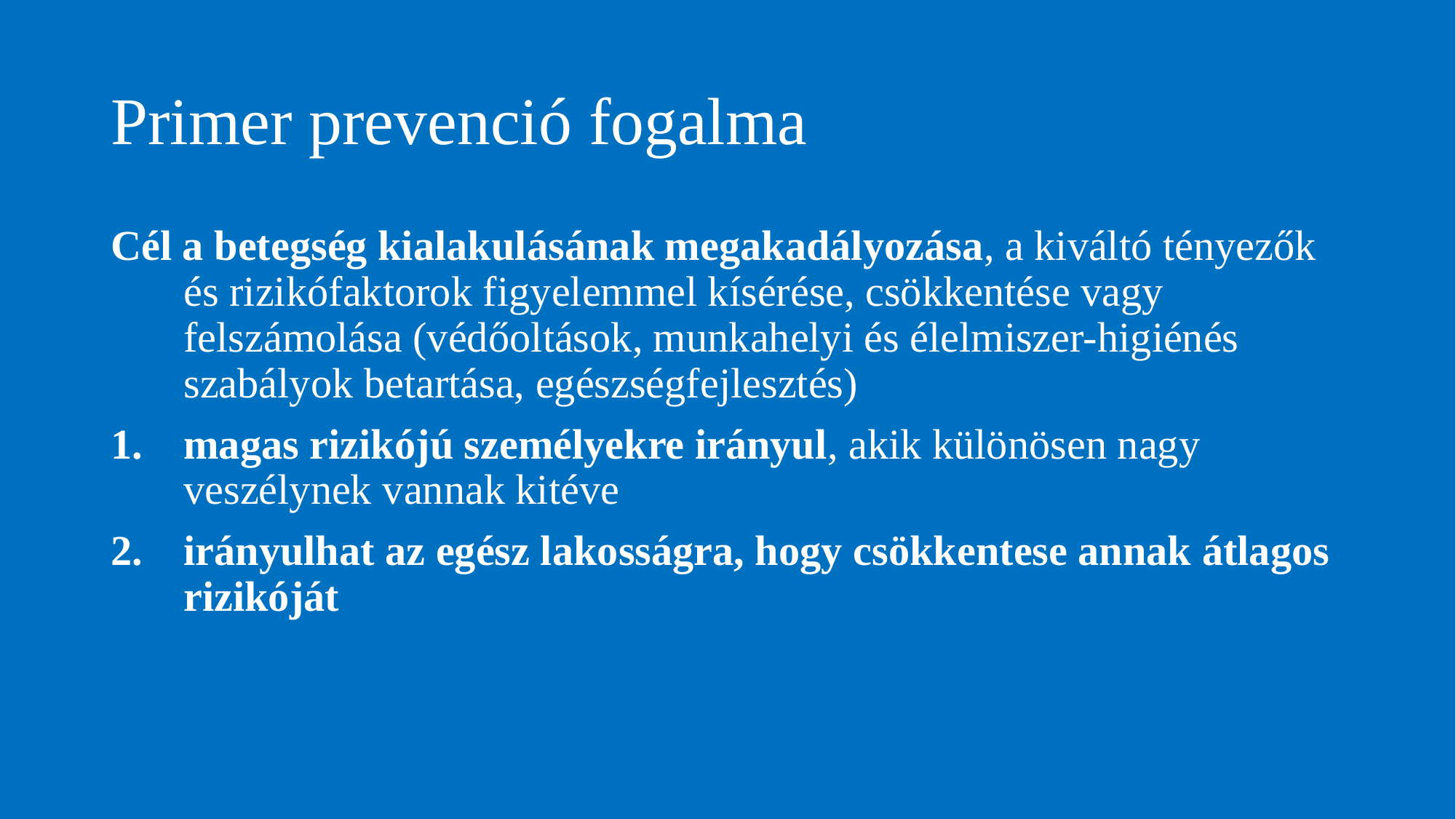

# Primer prevenció fogalma
Cél a betegség kialakulásának megakadályozása, a kiváltó tényezők és rizikófaktorok figyelemmel kísérése, csökkentése vagy felszámolása (védőoltások, munkahelyi és élelmiszer-higiénés szabályok betartása, egészségfejlesztés)
magas rizikójú személyekre irányul, akik különösen nagy veszélynek vannak kitéve
irányulhat az egész lakosságra, hogy csökkentese annak átlagos rizikóját